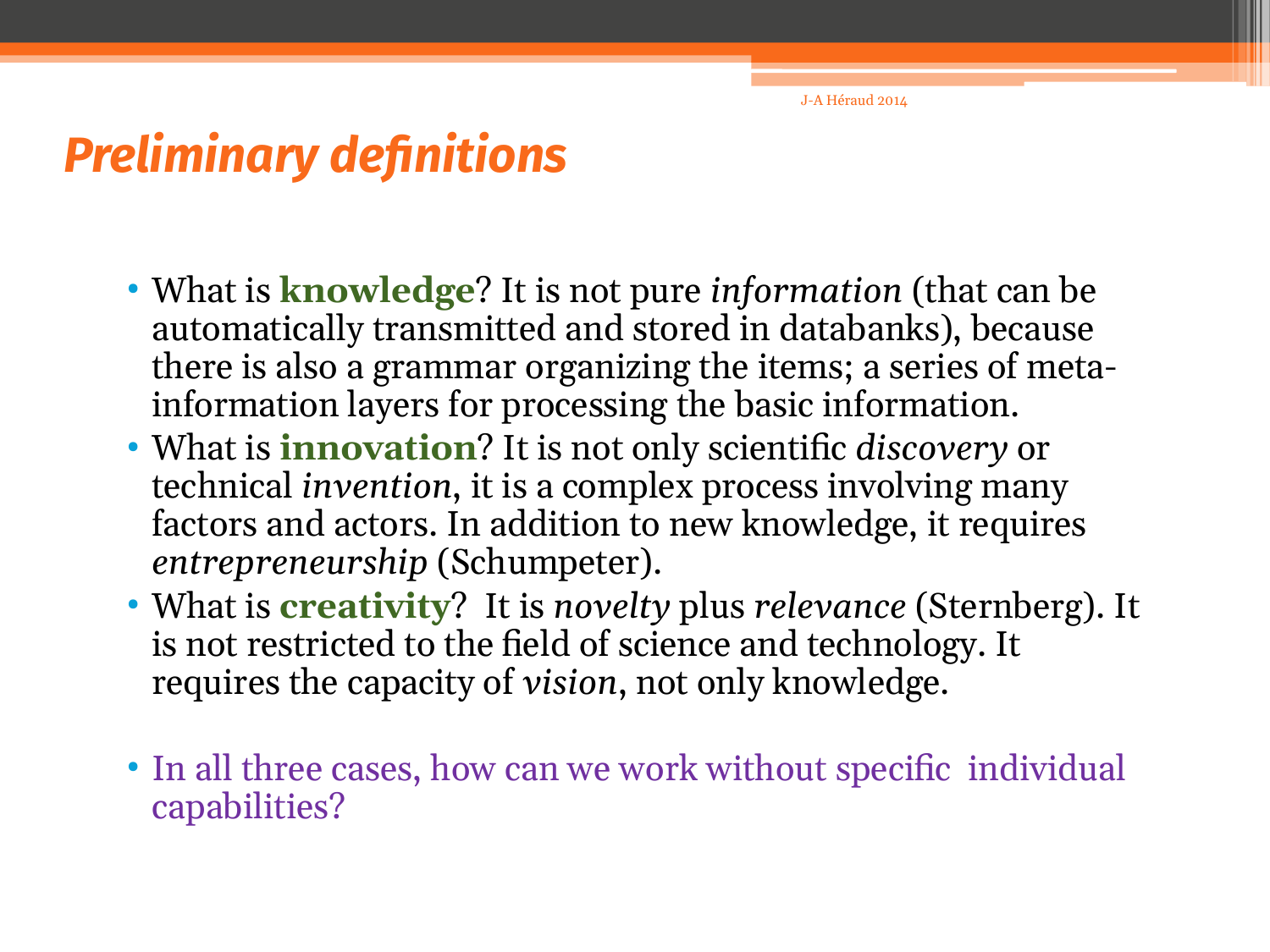

7
# Preliminary definitions
J-A Héraud 2014
What is knowledge? It is not pure information (that can be automatically transmitted and stored in databanks), because there is also a grammar organizing the items; a series of meta-information layers for processing the basic information.
What is innovation? It is not only scientific discovery or technical invention, it is a complex process involving many factors and actors. In addition to new knowledge, it requires entrepreneurship (Schumpeter).
What is creativity?  It is novelty plus relevance (Sternberg). It is not restricted to the field of science and technology. It requires the capacity of vision, not only knowledge.

In all three cases, how can we work without specific  individual capabilities?